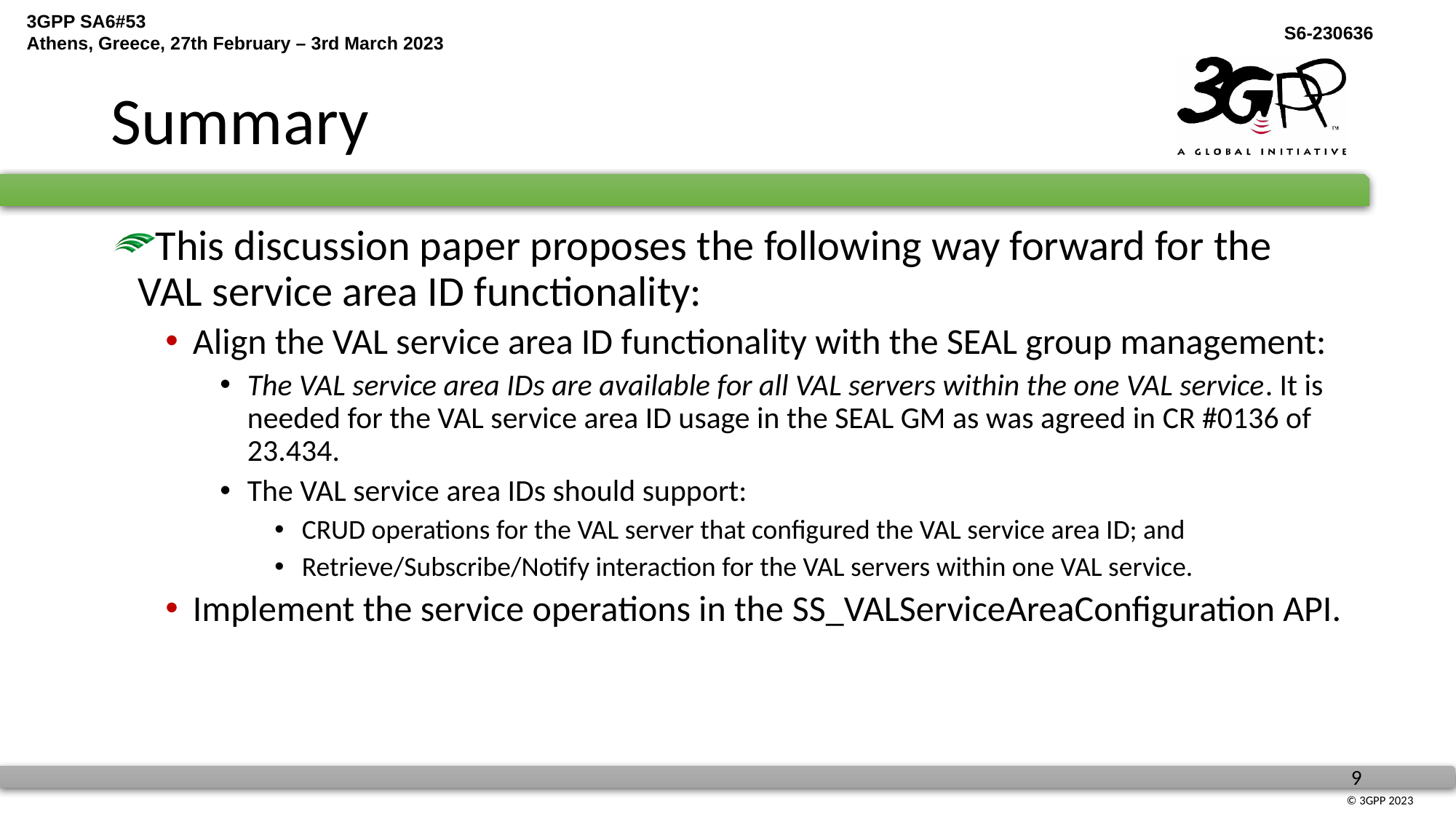

# Summary
This discussion paper proposes the following way forward for the VAL service area ID functionality:
Align the VAL service area ID functionality with the SEAL group management:
The VAL service area IDs are available for all VAL servers within the one VAL service. It is needed for the VAL service area ID usage in the SEAL GM as was agreed in CR #0136 of 23.434.
The VAL service area IDs should support:
CRUD operations for the VAL server that configured the VAL service area ID; and
Retrieve/Subscribe/Notify interaction for the VAL servers within one VAL service.
Implement the service operations in the SS_VALServiceAreaConfiguration API.